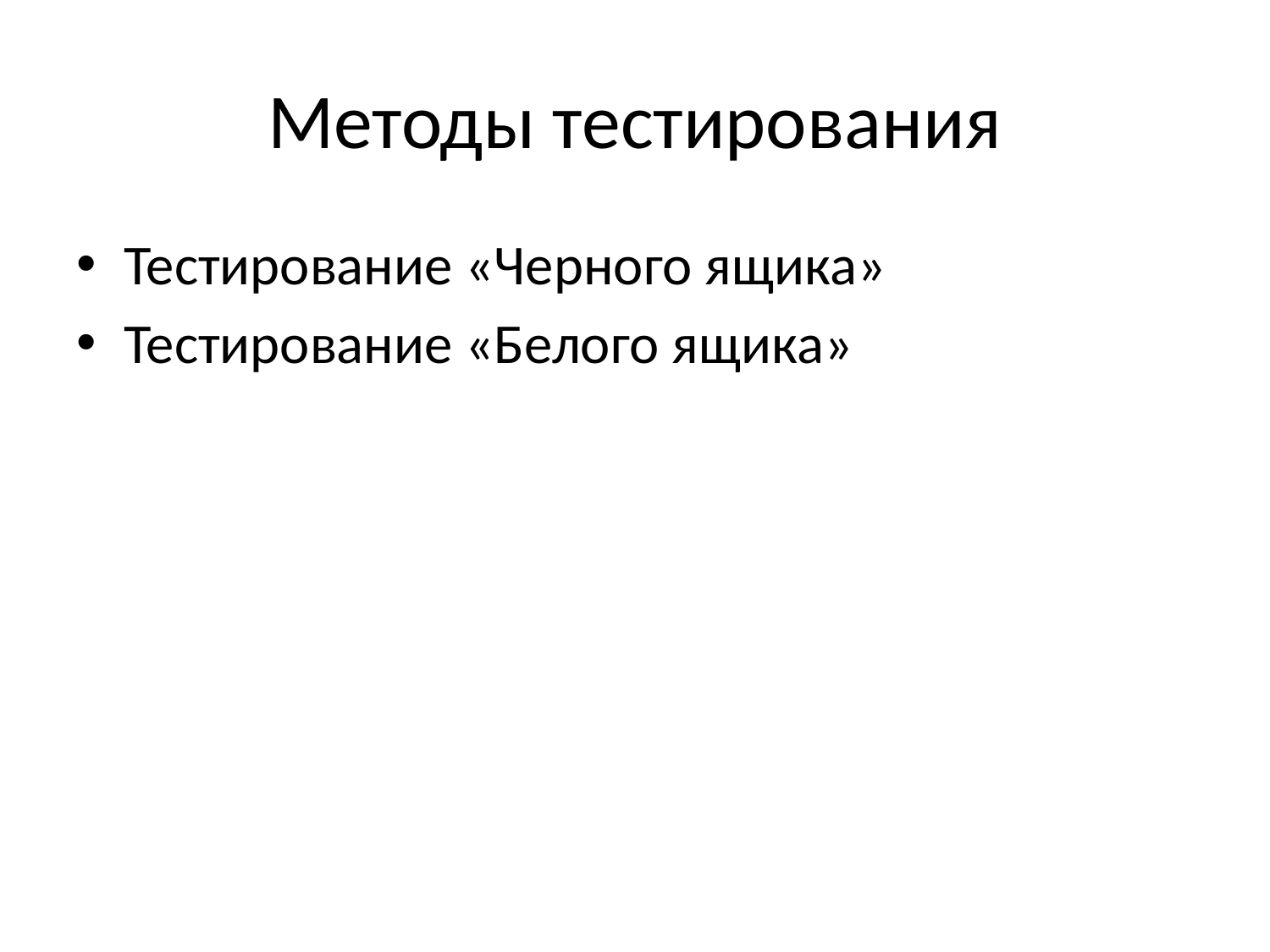

# Методы тестирования
Тестирование «Черного ящика»
Тестирование «Белого ящика»